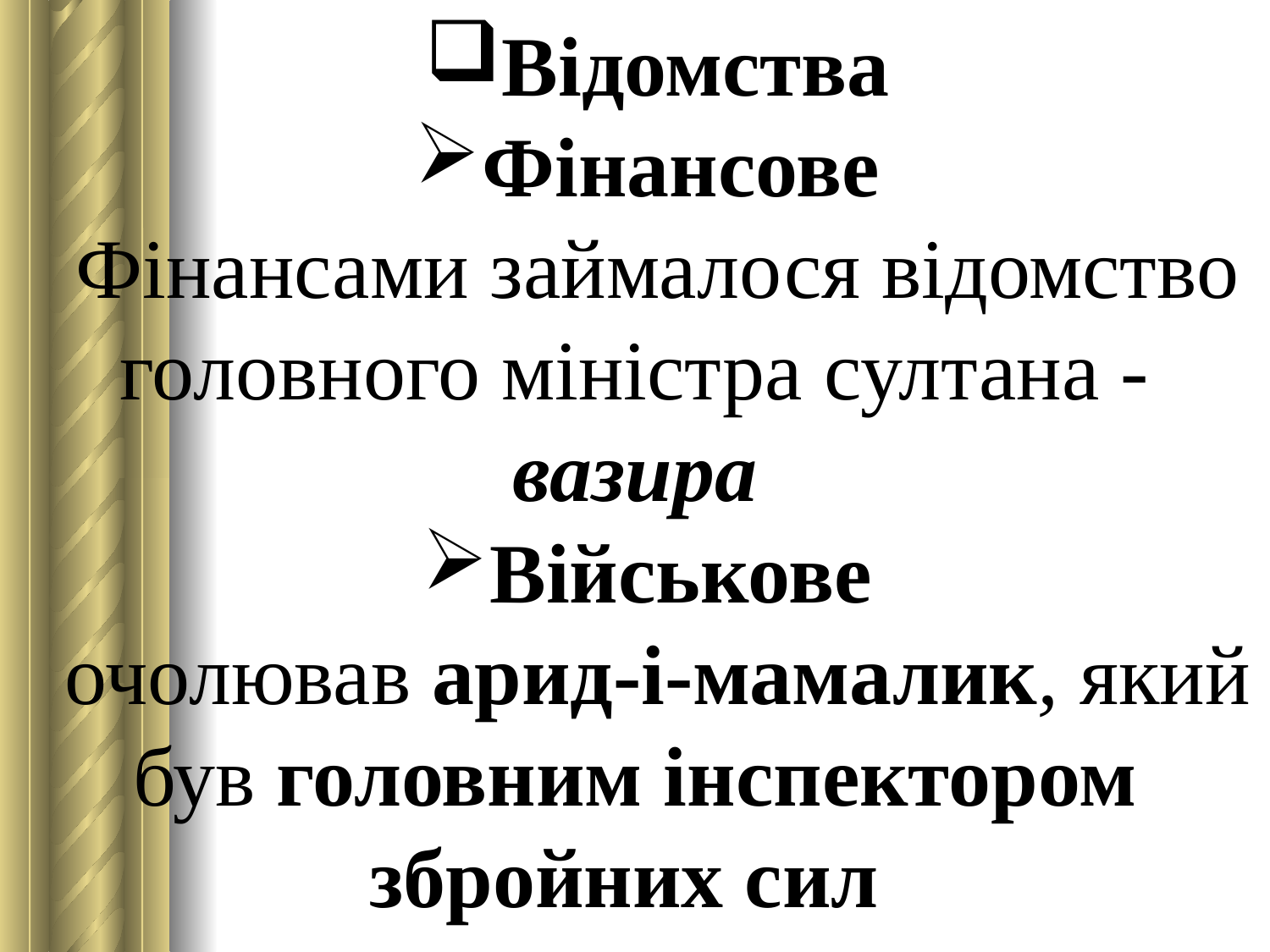

Відомства
Фінансове
Фінансами займалося відомство головного міністра султана - вазира
Військове
очолював арид-і-мамалик, який був головним інспектором збройних сил